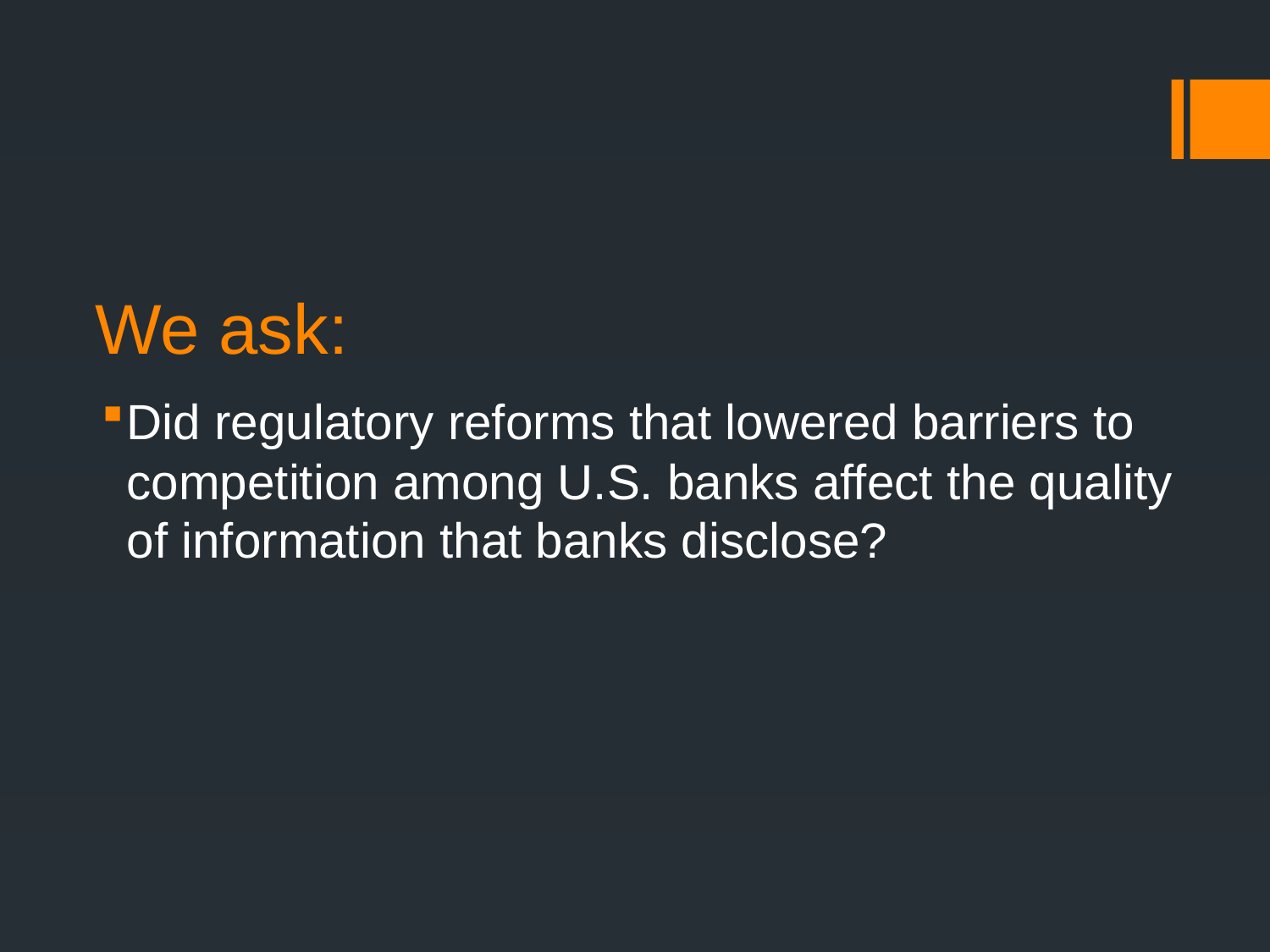

# We ask:
Did regulatory reforms that lowered barriers to competition among U.S. banks affect the quality of information that banks disclose?